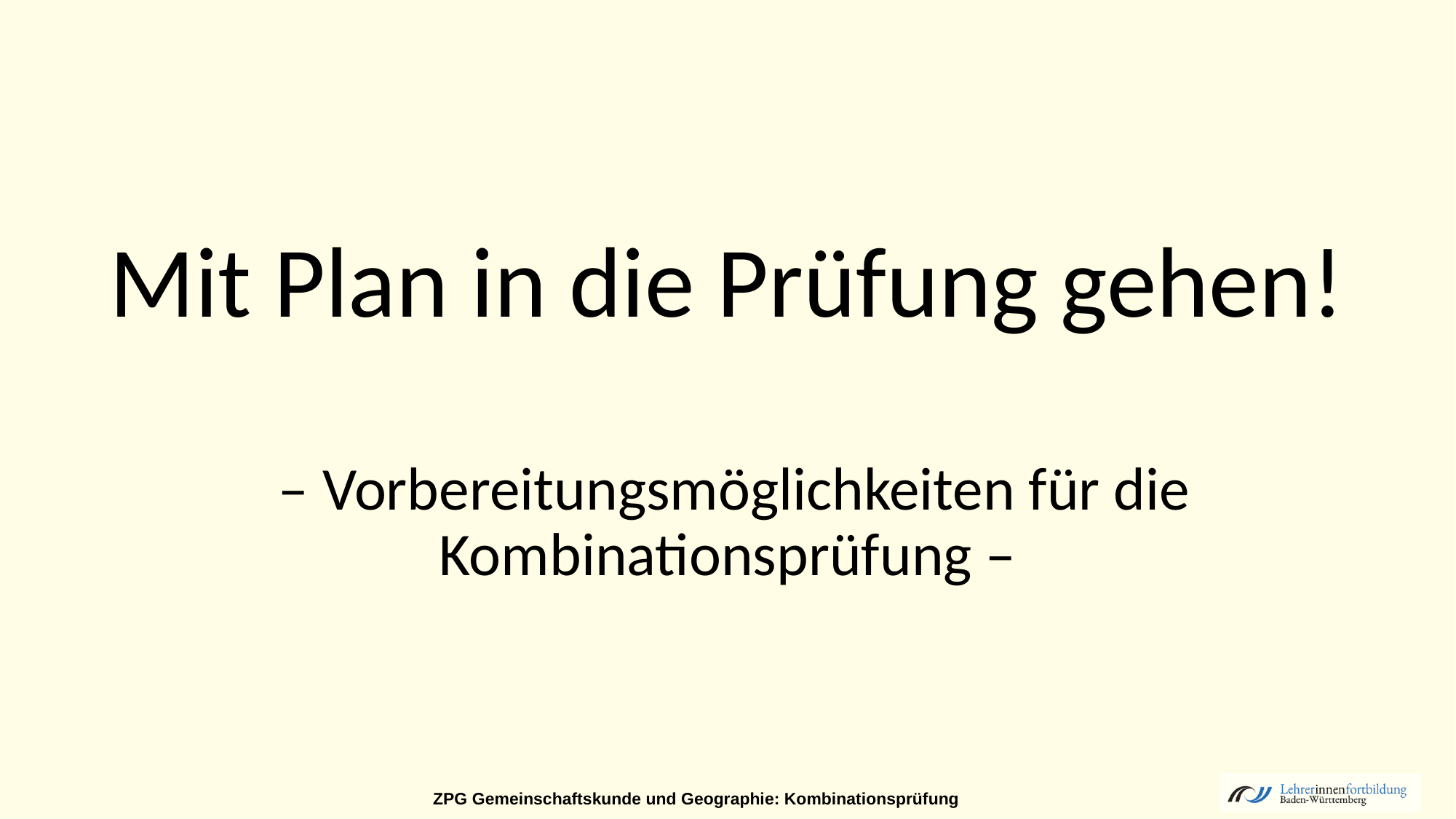

Mit Plan in die Prüfung gehen!

 – Vorbereitungsmöglichkeiten für die Kombinationsprüfung –